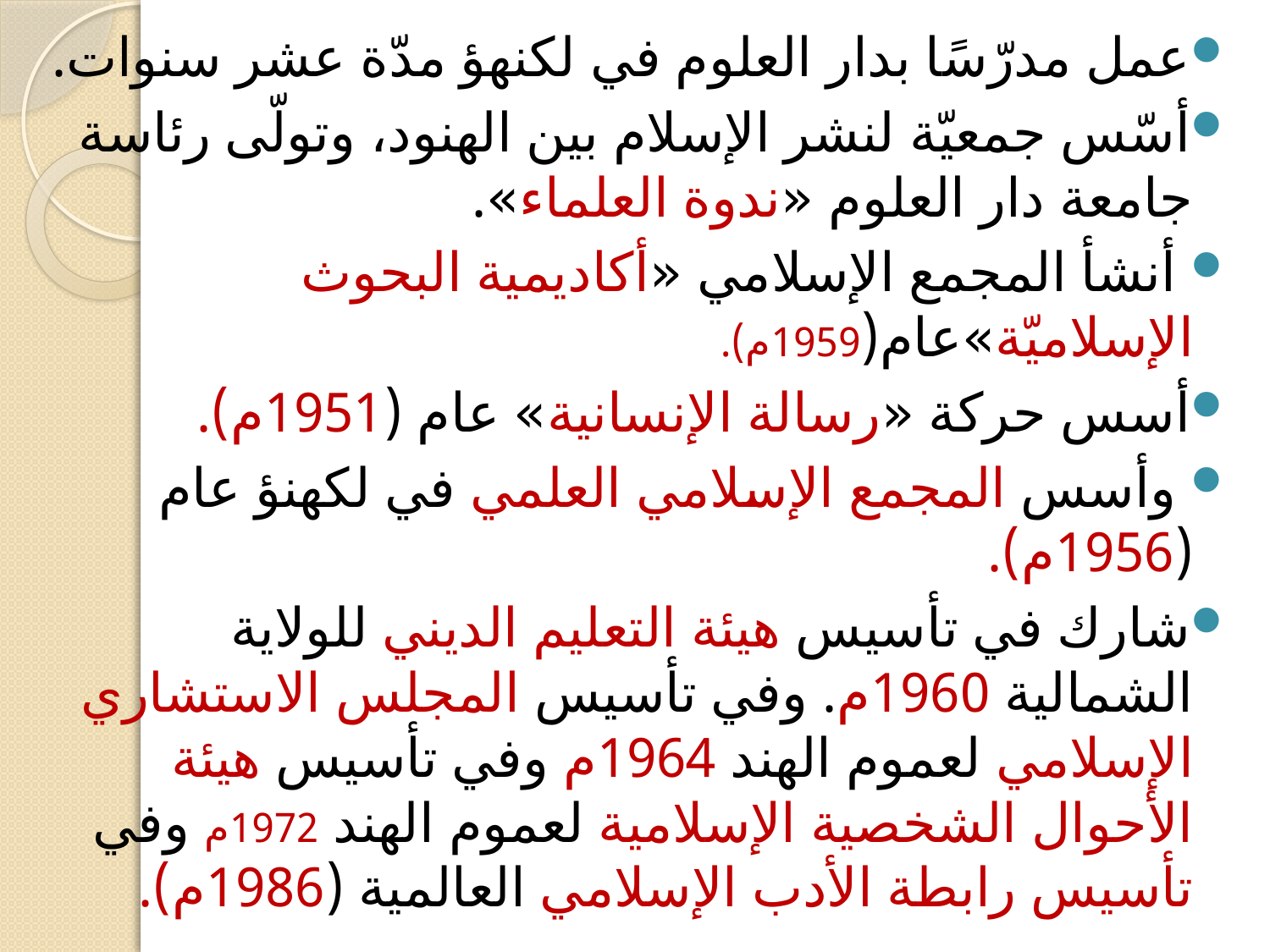

عمل مدرّسًا بدار العلوم في لكنهؤ مدّة عشر سنوات.
أسّس جمعيّة لنشر الإسلام بين الهنود، وتولّى رئاسة جامعة دار العلوم «ندوة العلماء».
 أنشأ المجمع الإسلامي «أكاديمية البحوث الإسلاميّة»عام(1959م).
أسس حركة «رسالة الإنسانية» عام (1951م).
 وأسس المجمع الإسلامي العلمي في لكهنؤ عام (1956م).
شارك في تأسيس هيئة التعليم الديني للولاية الشمالية 1960م. وفي تأسيس المجلس الاستشاري الإسلامي لعموم الهند 1964م وفي تأسيس هيئة الأحوال الشخصية الإسلامية لعموم الهند 1972م وفي تأسيس رابطة الأدب الإسلامي العالمية (1986م).